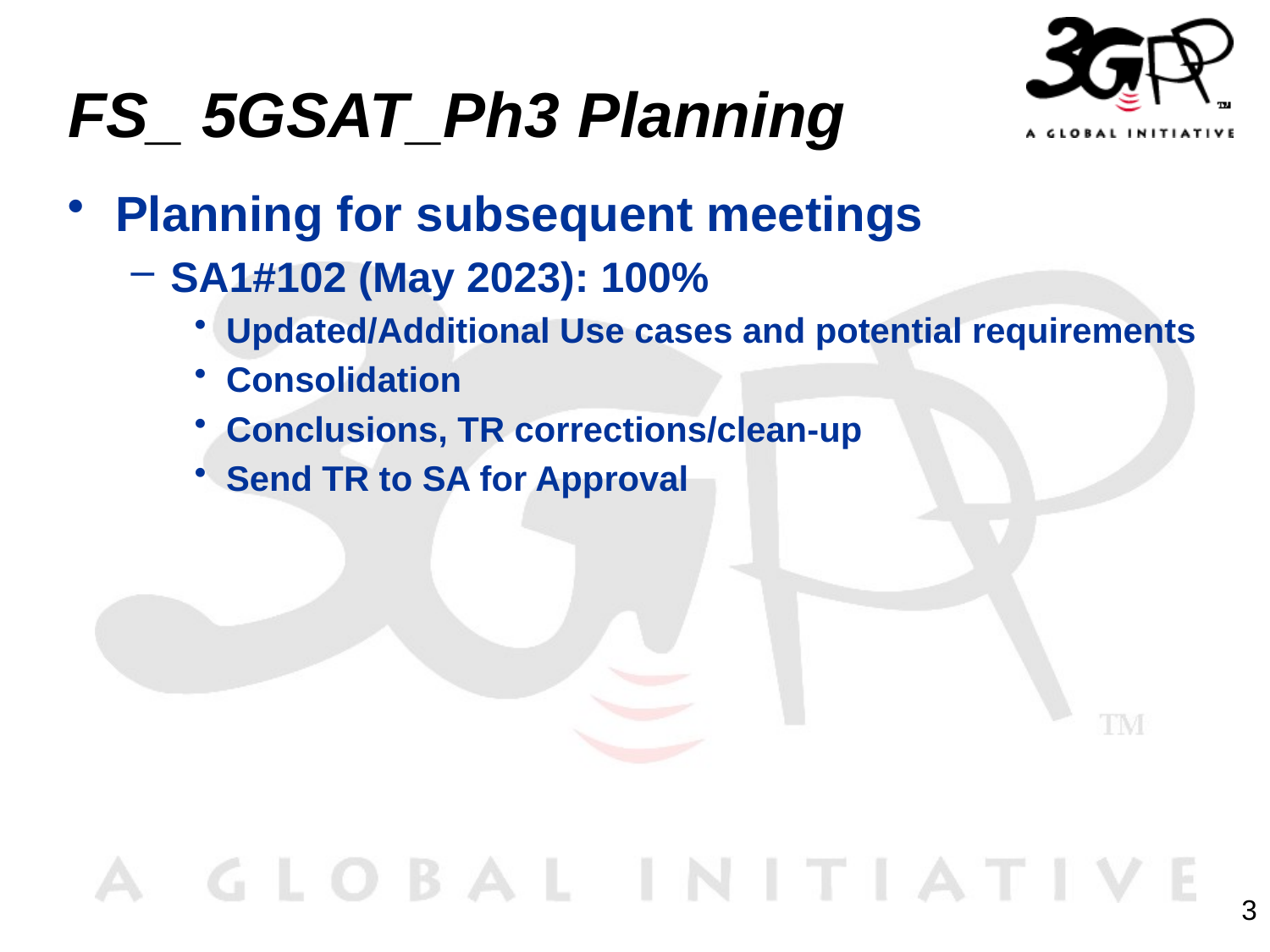

# FS_ 5GSAT_Ph3 Planning
Planning for subsequent meetings
SA1#102 (May 2023): 100%
Updated/Additional Use cases and potential requirements
Consolidation
Conclusions, TR corrections/clean-up
Send TR to SA for Approval

3